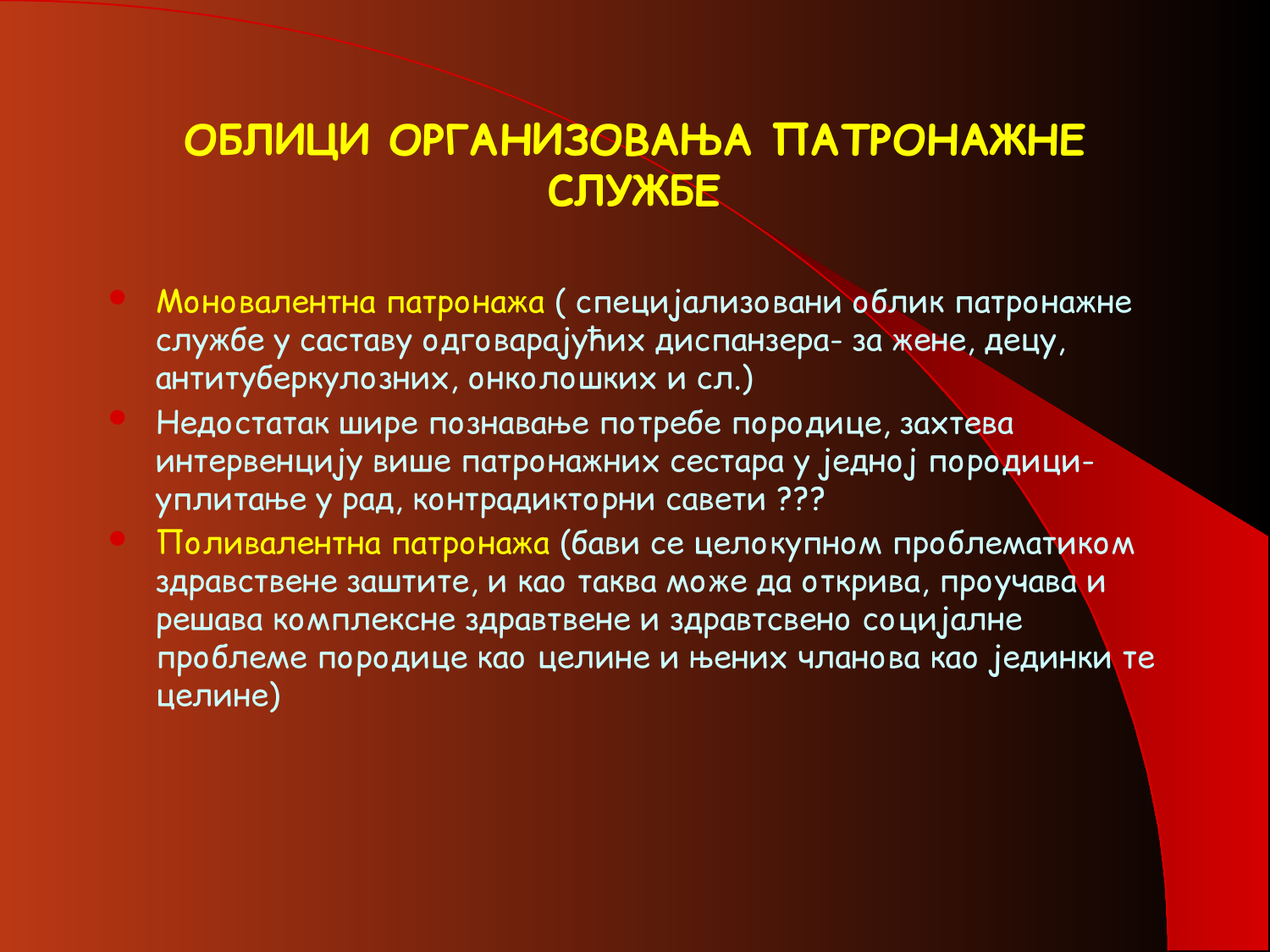

# ОБЛИЦИ ОРГАНИЗОВАЊА ПАТРОНАЖНЕ СЛУЖБЕ
Моновалентна патронажа ( специјализовани облик патронажне службе у саставу одговарајућих диспанзера- за жене, децу, антитуберкулозних, онколошких и сл.)
Недостатак шире познавање потребе породице, захтева интервенцију више патронажних сестара у једној породици- уплитање у рад, контрадикторни савети ???
Поливалентна патронажа (бави се целокупном проблематиком здравствене заштите, и као таква може да открива, проучава и решава комплексне здравтвене и здравтсвено социјалне проблеме породице као целине и њених чланова као јединки те целине)